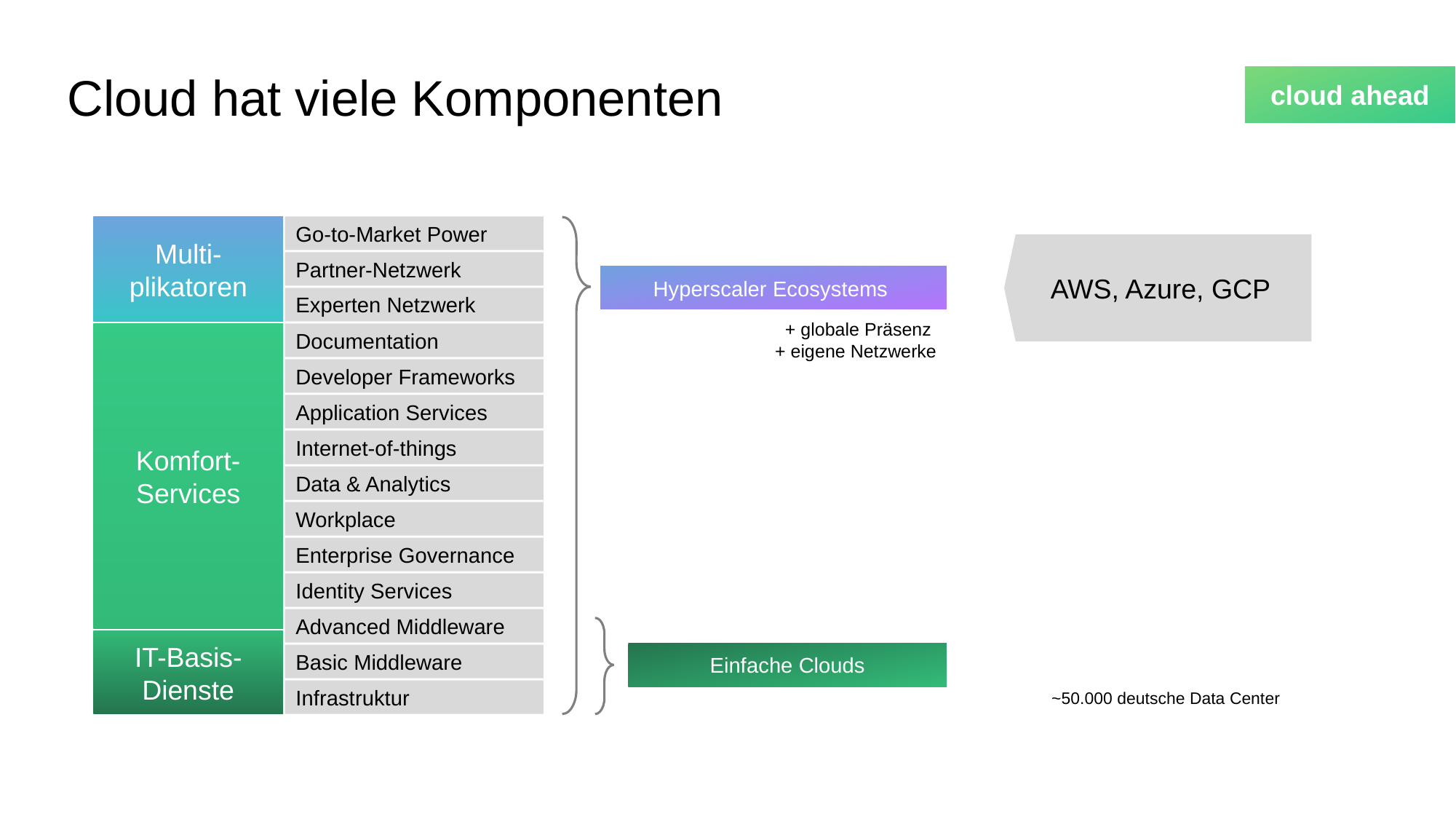

# Cloud hat viele Komponenten
Go-to-Market Power
Multi-plikatoren

AWS, Azure, GCP
Partner-Netzwerk
Hyperscaler Ecosystems
Experten Netzwerk
+ globale Präsenz
+ eigene Netzwerke
Documentation
Komfort- Services
Developer Frameworks
Application Services
Internet-of-things
Data & Analytics
Workplace
Enterprise Governance
Identity Services
Advanced Middleware

IT-Basis-Dienste
Einfache Clouds
Basic Middleware
~50.000 deutsche Data Center
Infrastruktur